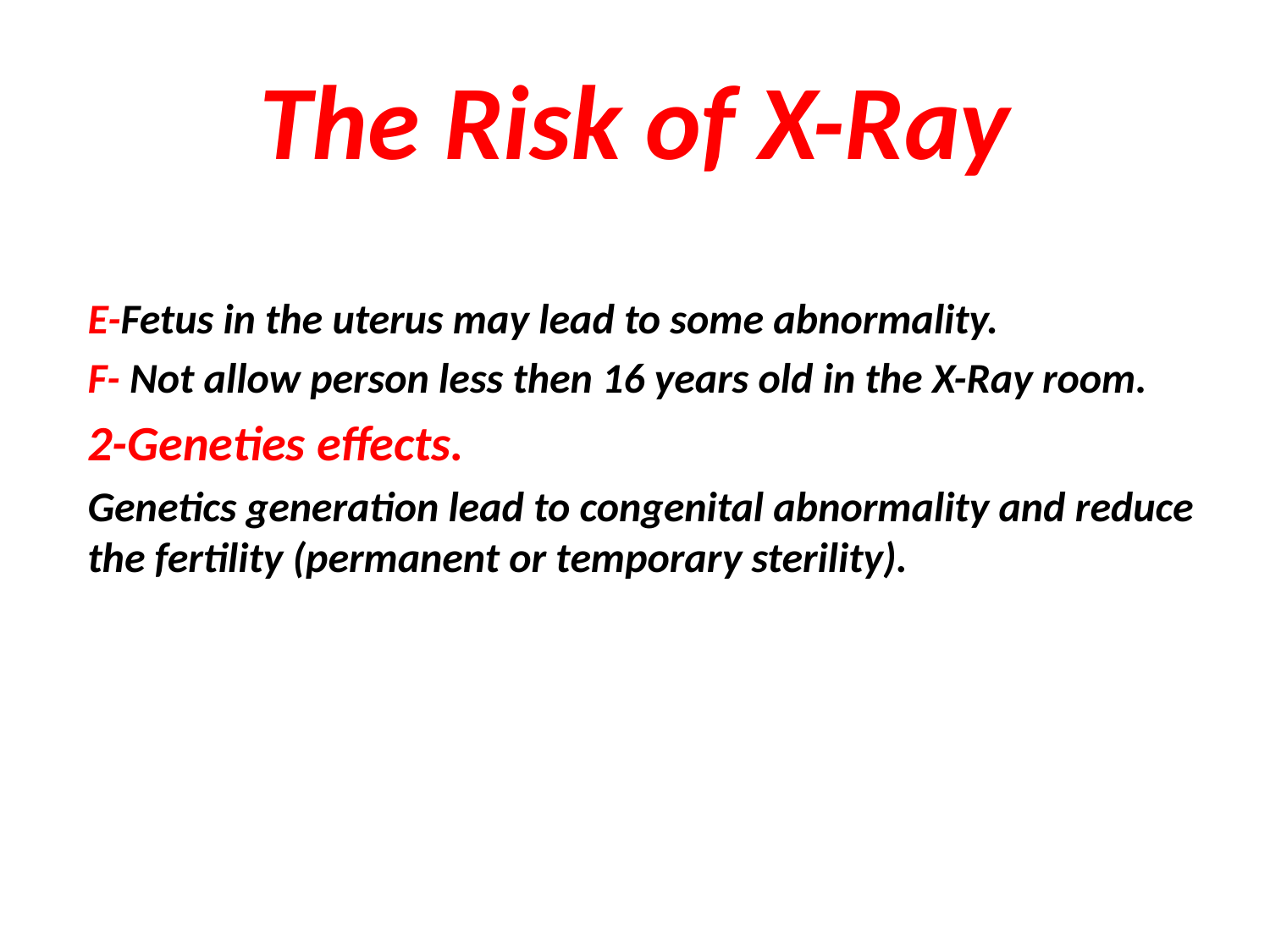

# The Risk of X-Ray

E-Fetus in the uterus may lead to some abnormality.
F- Not allow person less then 16 years old in the X-Ray room.
2-Geneties effects.
Genetics generation lead to congenital abnormality and reduce the fertility (permanent or temporary sterility).